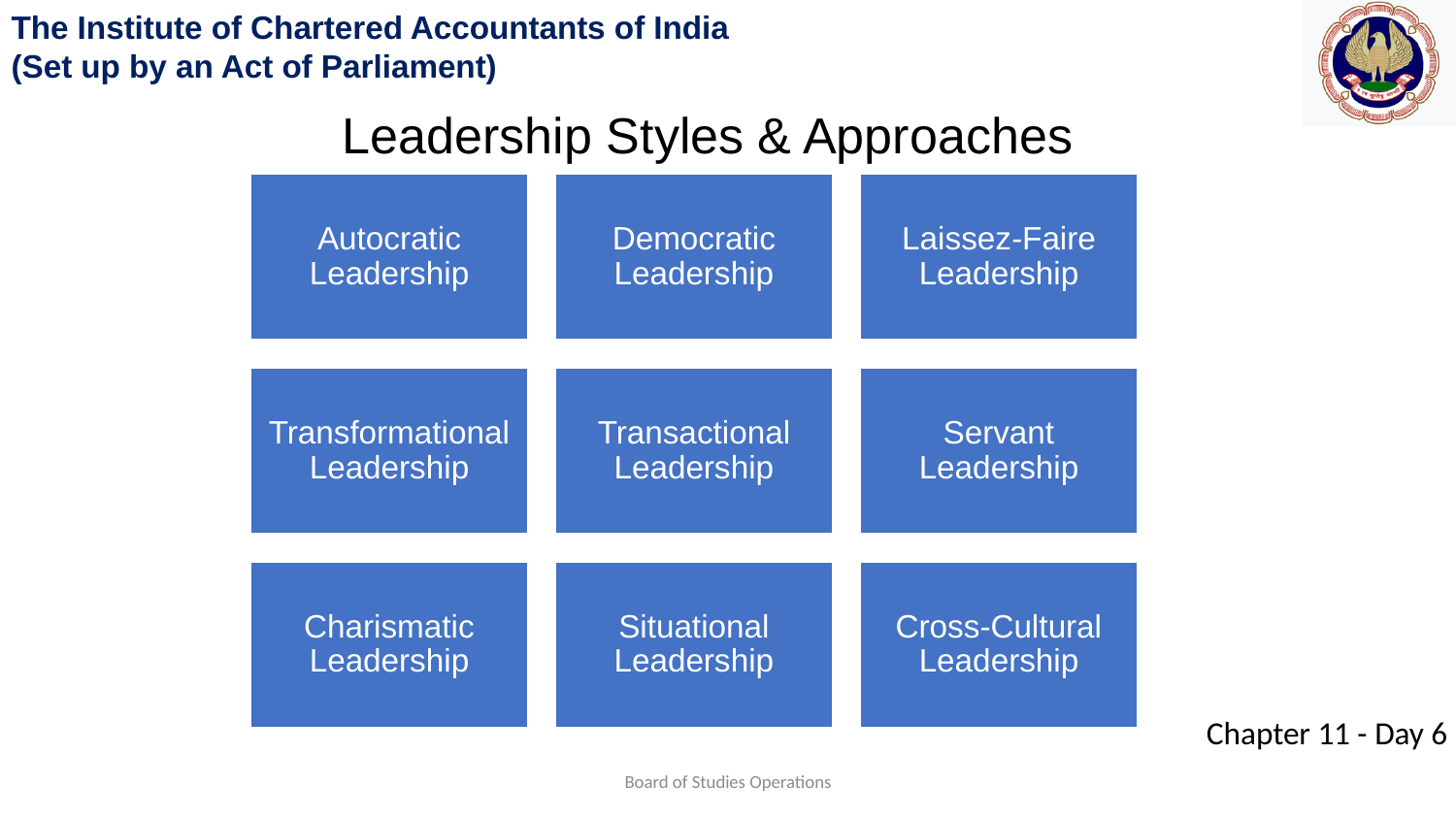

Leadership Styles & Approaches
Autocratic Leadership
Democratic Leadership
Laissez-Faire Leadership
Transformational Leadership
Transactional Leadership
Servant Leadership
Charismatic Leadership
Situational Leadership
Cross-Cultural Leadership
Board of Studies Operations